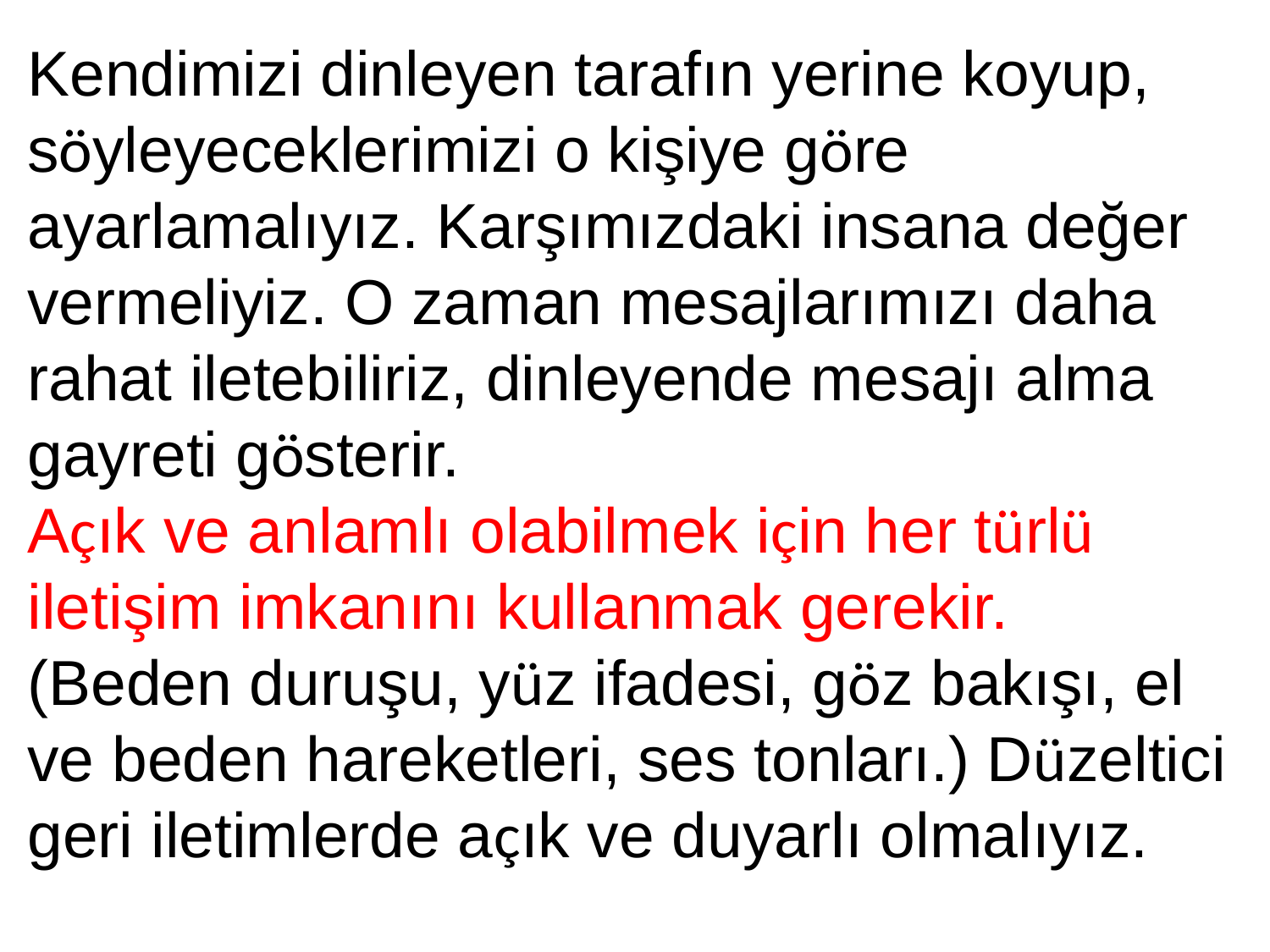

Kendimizi dinleyen tarafın yerine koyup, söyleyeceklerimizi o kişiye göre ayarlamalıyız. Karşımızdaki insana değer vermeliyiz. O zaman mesajlarımızı daha rahat iletebiliriz, dinleyende mesajı alma gayreti gösterir.
Açık ve anlamlı olabilmek için her türlü iletişim imkanını kullanmak gerekir.
(Beden duruşu, yüz ifadesi, göz bakışı, el ve beden hareketleri, ses tonları.) Düzeltici geri iletimlerde açık ve duyarlı olmalıyız.